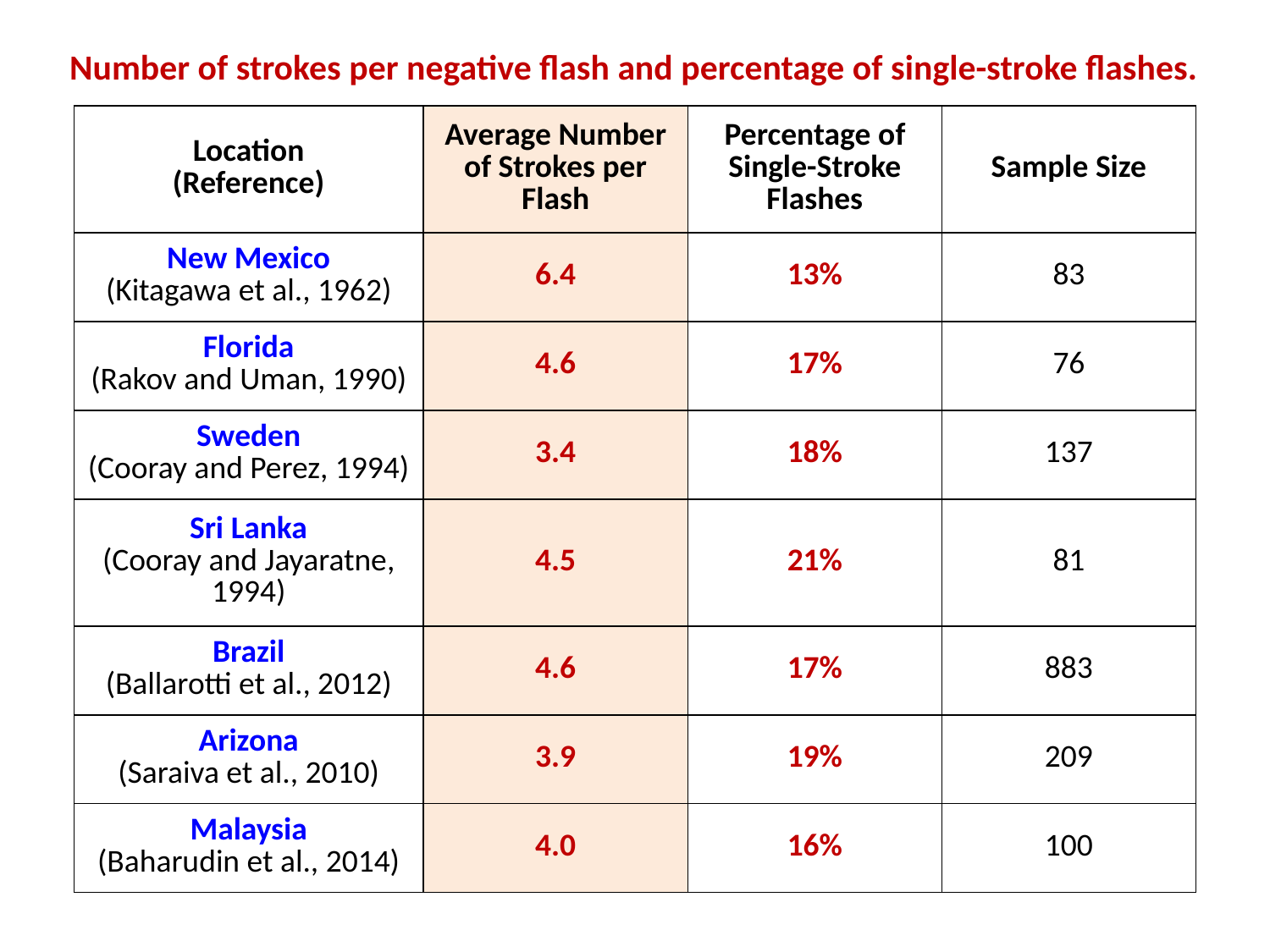

Number of strokes per negative flash and percentage of single-stroke flashes.

| Location (Reference) | Average Number of Strokes per Flash | Percentage of Single-Stroke Flashes | Sample Size |
| --- | --- | --- | --- |
| New Mexico (Kitagawa et al., 1962) | 6.4 | 13% | 83 |
| Florida (Rakov and Uman, 1990) | 4.6 | 17% | 76 |
| Sweden (Cooray and Perez, 1994) | 3.4 | 18% | 137 |
| Sri Lanka (Cooray and Jayaratne, 1994) | 4.5 | 21% | 81 |
| Brazil (Ballarotti et al., 2012) | 4.6 | 17% | 883 |
| Arizona (Saraiva et al., 2010) | 3.9 | 19% | 209 |
| Malaysia (Baharudin et al., 2014) | 4.0 | 16% | 100 |